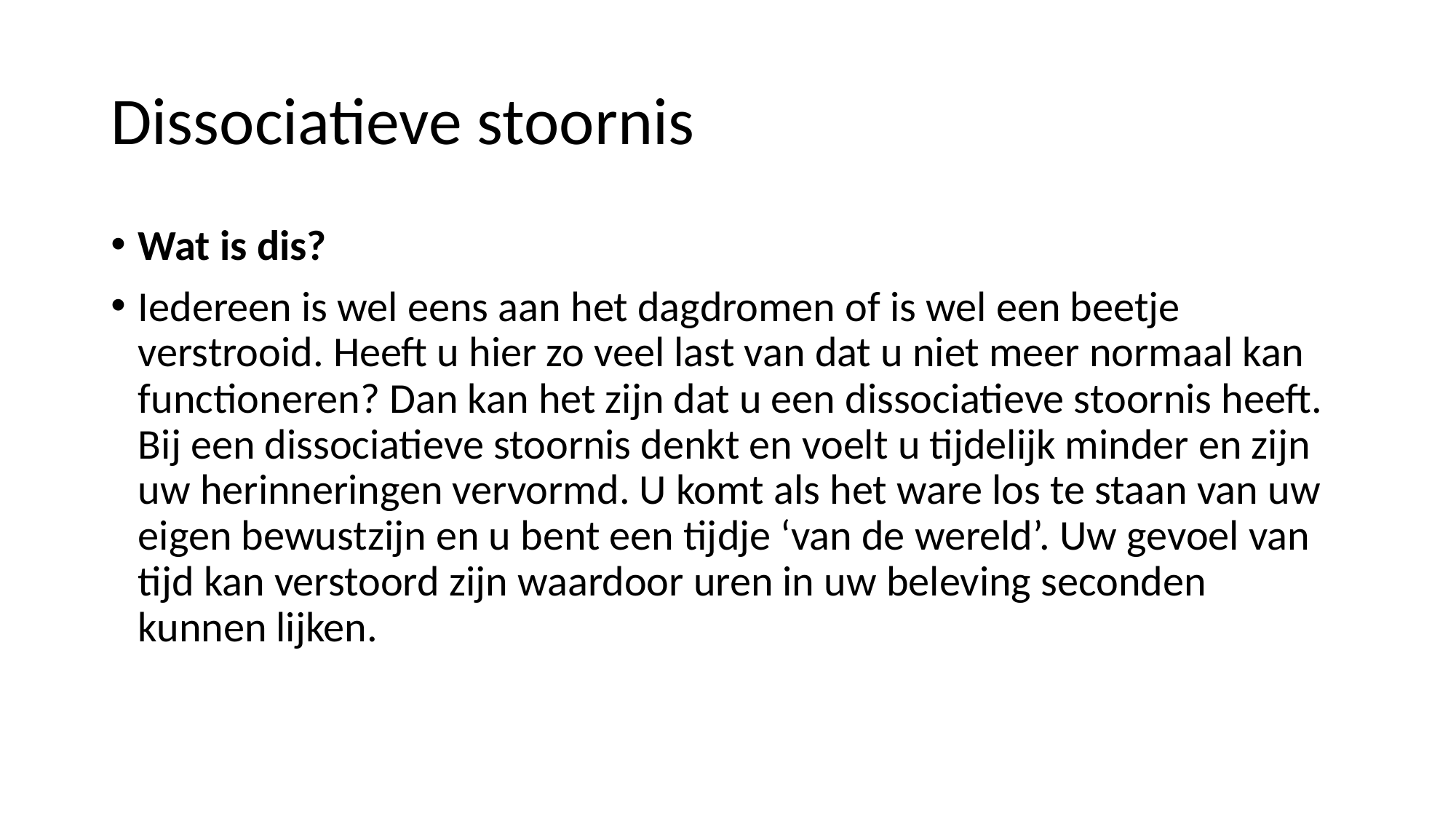

# Dissociatieve stoornis
Wat is dis?
Iedereen is wel eens aan het dagdromen of is wel een beetje verstrooid. Heeft u hier zo veel last van dat u niet meer normaal kan functioneren? Dan kan het zijn dat u een dissociatieve stoornis heeft. Bij een dissociatieve stoornis denkt en voelt u tijdelijk minder en zijn uw herinneringen vervormd. U komt als het ware los te staan van uw eigen bewustzijn en u bent een tijdje ‘van de wereld’. Uw gevoel van tijd kan verstoord zijn waardoor uren in uw beleving seconden kunnen lijken.